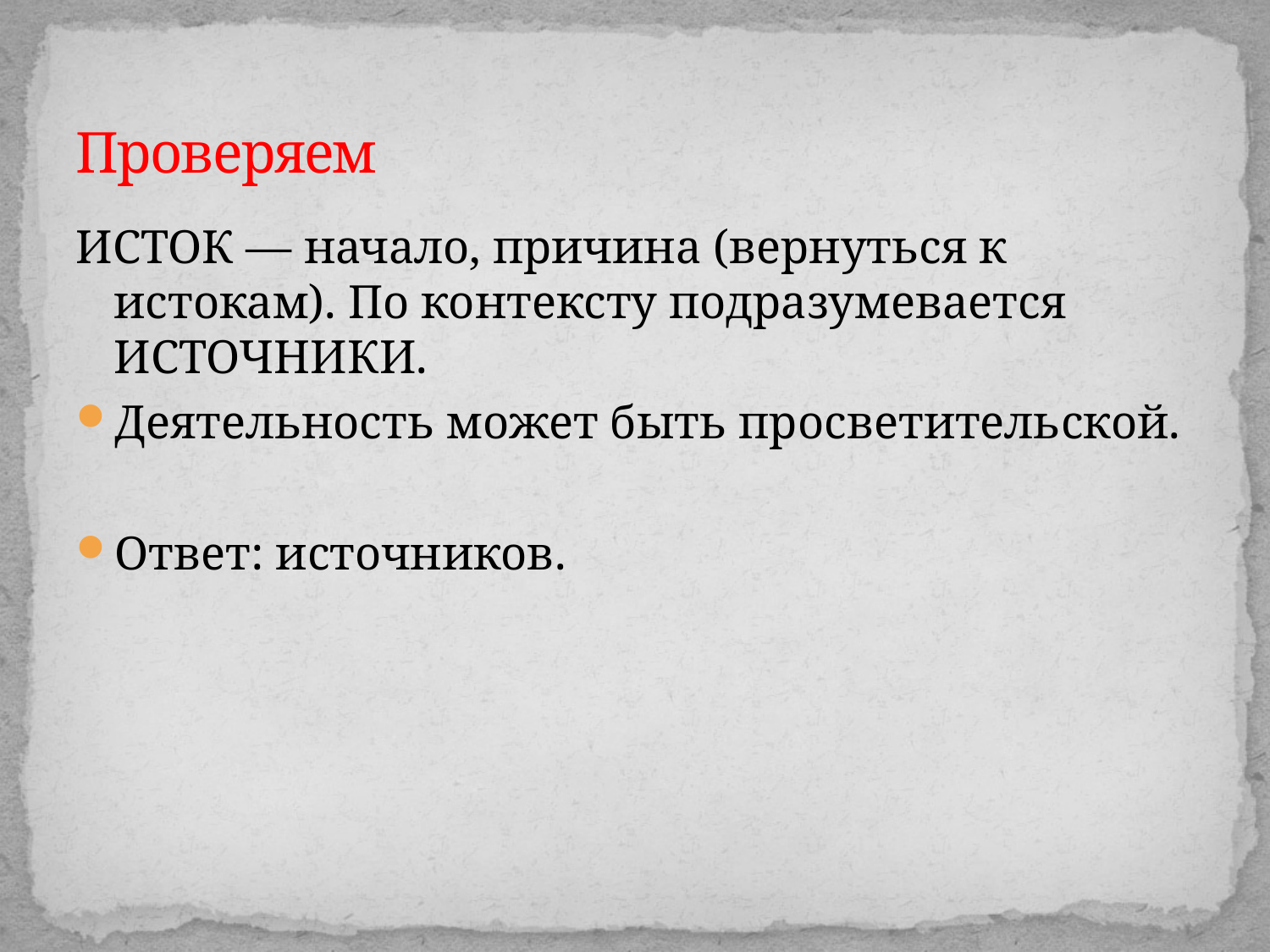

# Проверяем
ИСТОК — начало, причина (вернуться к истокам). По контексту подразумевается ИСТОЧНИКИ.
Деятельность может быть просветительской.

Ответ: источников.